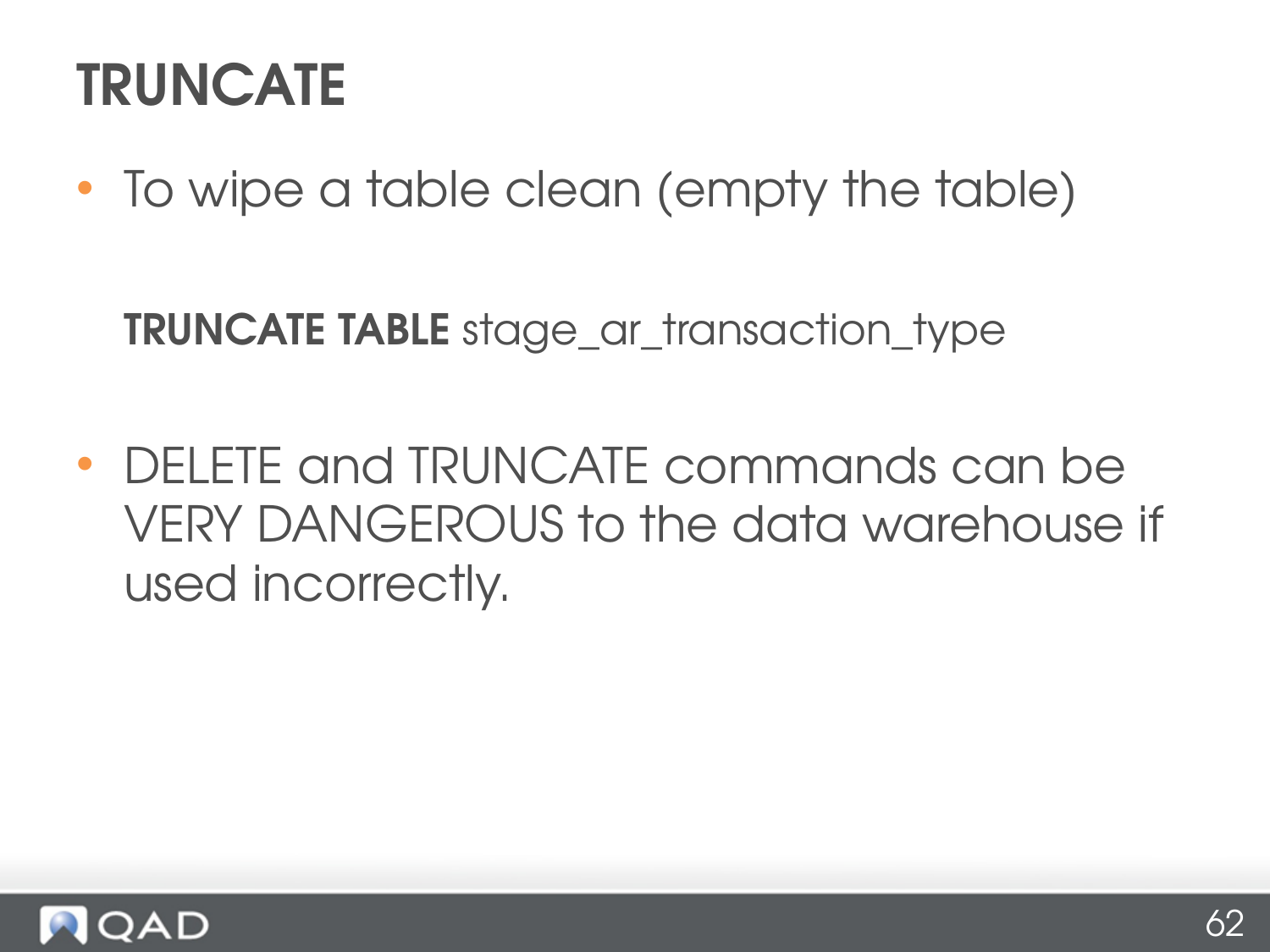

# TRUNCATE
To wipe a table clean (empty the table)

	TRUNCATE TABLE stage_ar_transaction_type

DELETE and TRUNCATE commands can be VERY DANGEROUS to the data warehouse if used incorrectly.
62